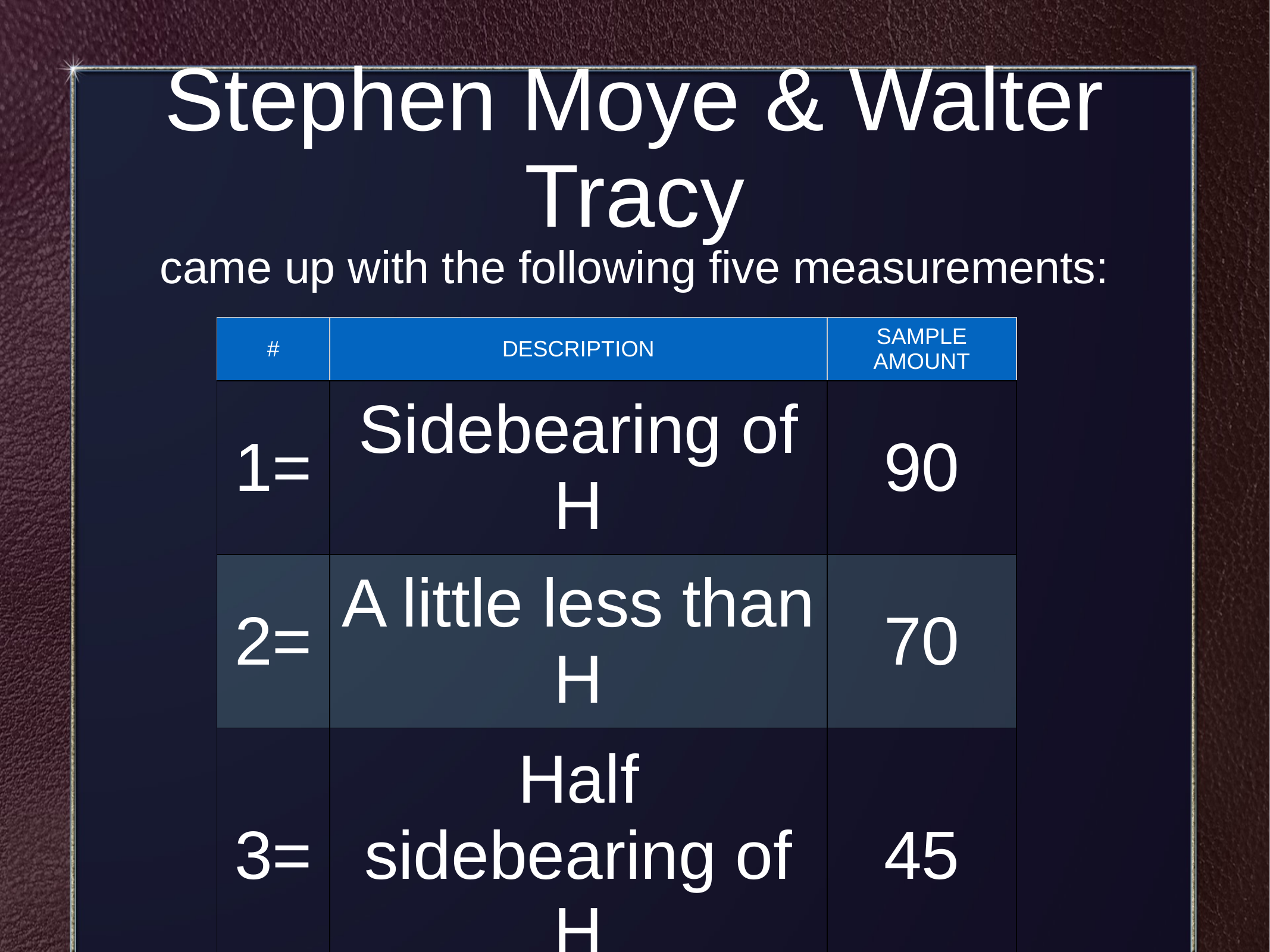

Stephen Moye & Walter Tracy
came up with the following five measurements:
| # | DESCRIPTION | SAMPLE AMOUNT |
| --- | --- | --- |
| 1= | Sidebearing of H | 90 |
| 2= | A little less than H | 70 |
| 3= | Half sidebearing of H | 45 |
| 4= | Sidebearing of O | 30 |
| 5= | Minimum Sidebearing | 15 |